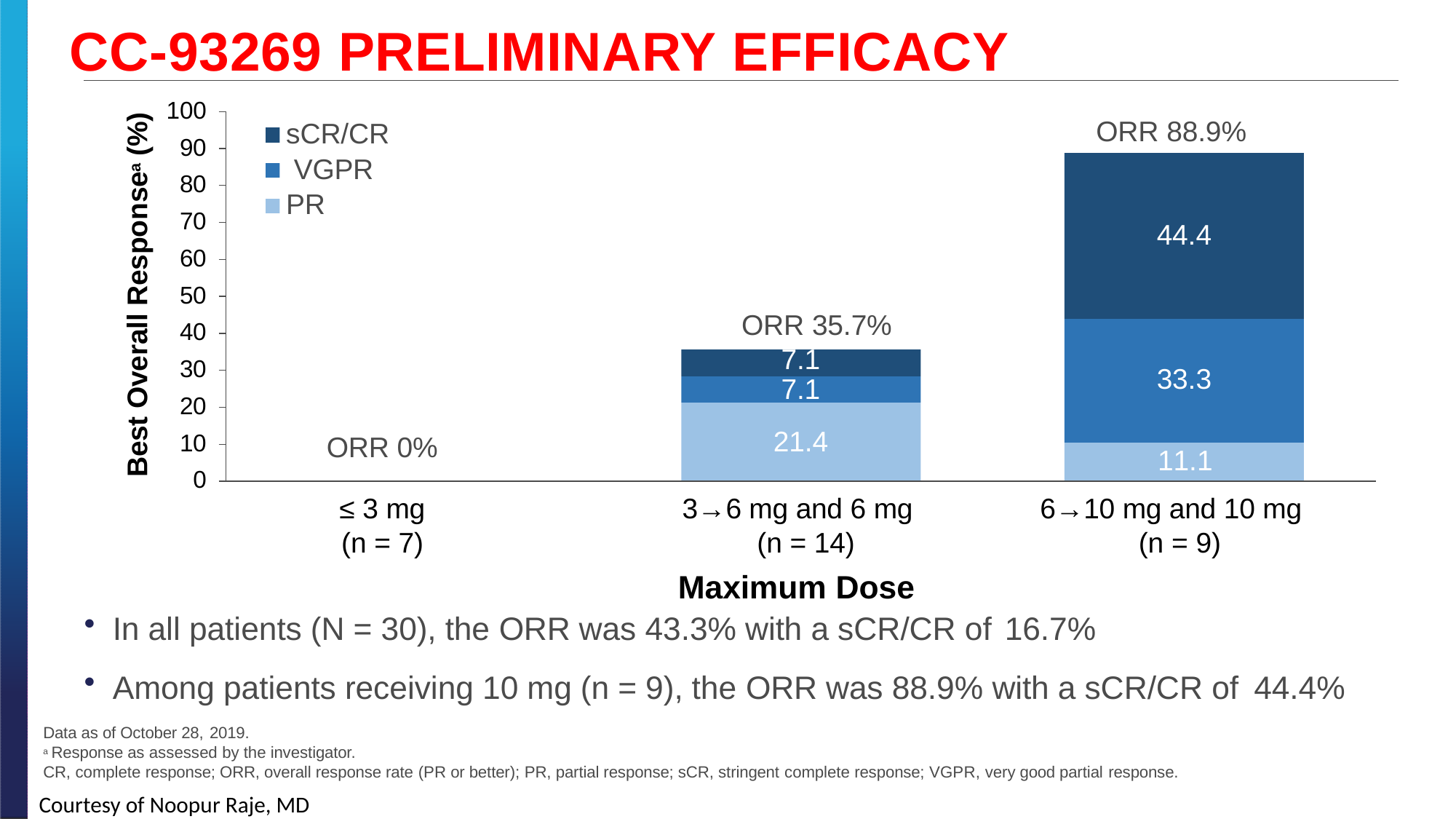

# CC-93269 PRELIMINARY EFFICACY

100
90
80
70
60
50
40
30
20
10
0
Best Overall Responsea (%)
ORR 88.9%

sCR/CR  VGPR  PR

44.4

ORR 35.7%
7.1
7.1
21.4

33.3

ORR 0%
11.1

≤ 3 mg
(n = 7)
3→6 mg and 6 mg  (n = 14)
Maximum Dose
6→10 mg and 10 mg  (n = 9)
In all patients (N = 30), the ORR was 43.3% with a sCR/CR of 16.7%
Among patients receiving 10 mg (n = 9), the ORR was 88.9% with a sCR/CR of 44.4%
Data as of October 28, 2019.
a Response as assessed by the investigator.
CR, complete response; ORR, overall response rate (PR or better); PR, partial response; sCR, stringent complete response; VGPR, very good partial response.
Courtesy of Noopur Raje, MD